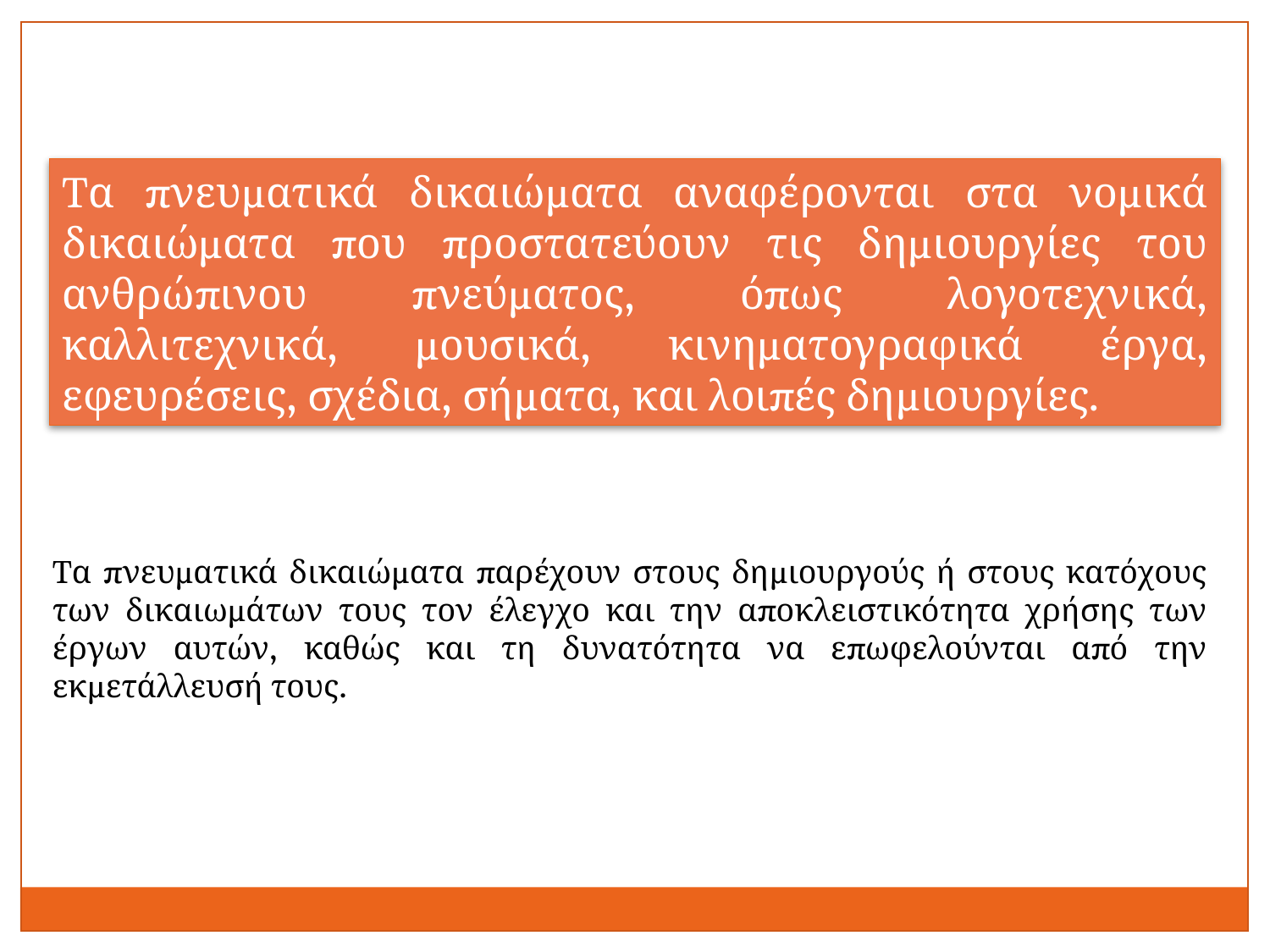

Τα πνευματικά δικαιώματα αναφέρονται στα νομικά δικαιώματα που προστατεύουν τις δημιουργίες του ανθρώπινου πνεύματος, όπως λογοτεχνικά, καλλιτεχνικά, μουσικά, κινηματογραφικά έργα, εφευρέσεις, σχέδια, σήματα, και λοιπές δημιουργίες.
Τα πνευματικά δικαιώματα παρέχουν στους δημιουργούς ή στους κατόχους των δικαιωμάτων τους τον έλεγχο και την αποκλειστικότητα χρήσης των έργων αυτών, καθώς και τη δυνατότητα να επωφελούνται από την εκμετάλλευσή τους.